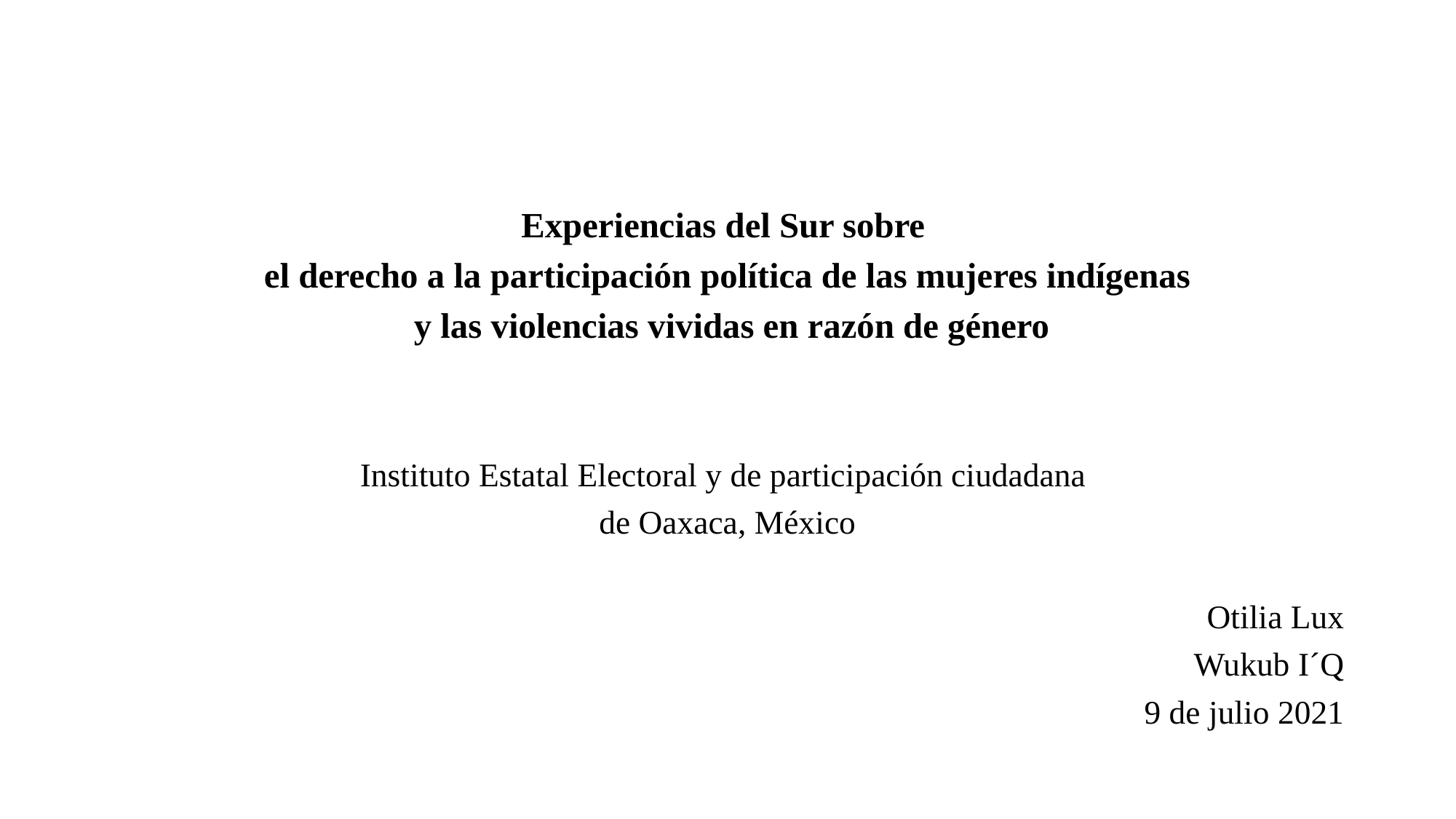

#
Experiencias del Sur sobre
el derecho a la participación política de las mujeres indígenas
 y las violencias vividas en razón de género

Instituto Estatal Electoral y de participación ciudadana
de Oaxaca, México

Otilia Lux
Wukub I´Q
9 de julio 2021